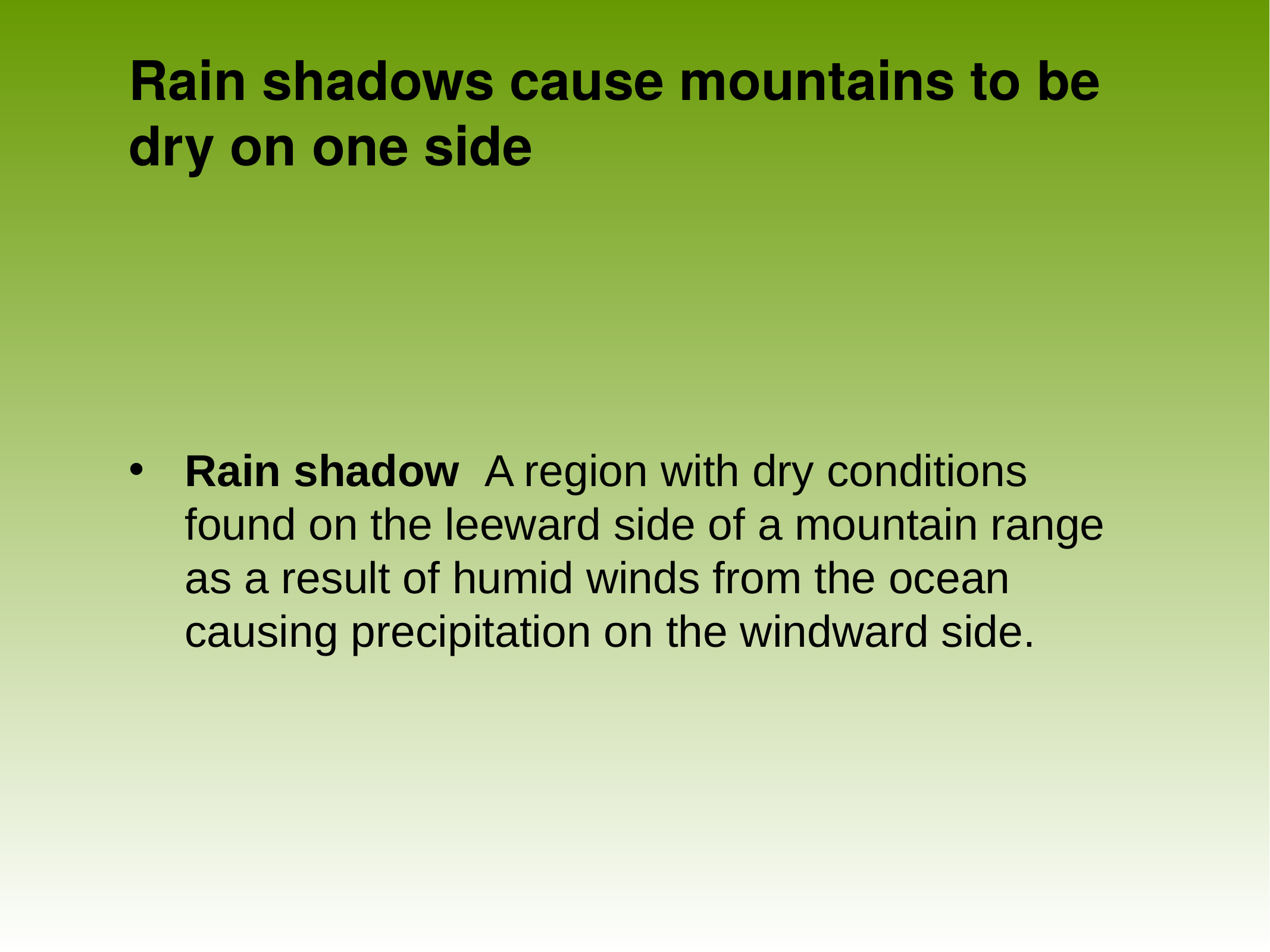

# Rain shadows cause mountains to be dry on one side
Rain shadow  A region with dry conditions found on the leeward side of a mountain range as a result of humid winds from the ocean causing precipitation on the windward side.